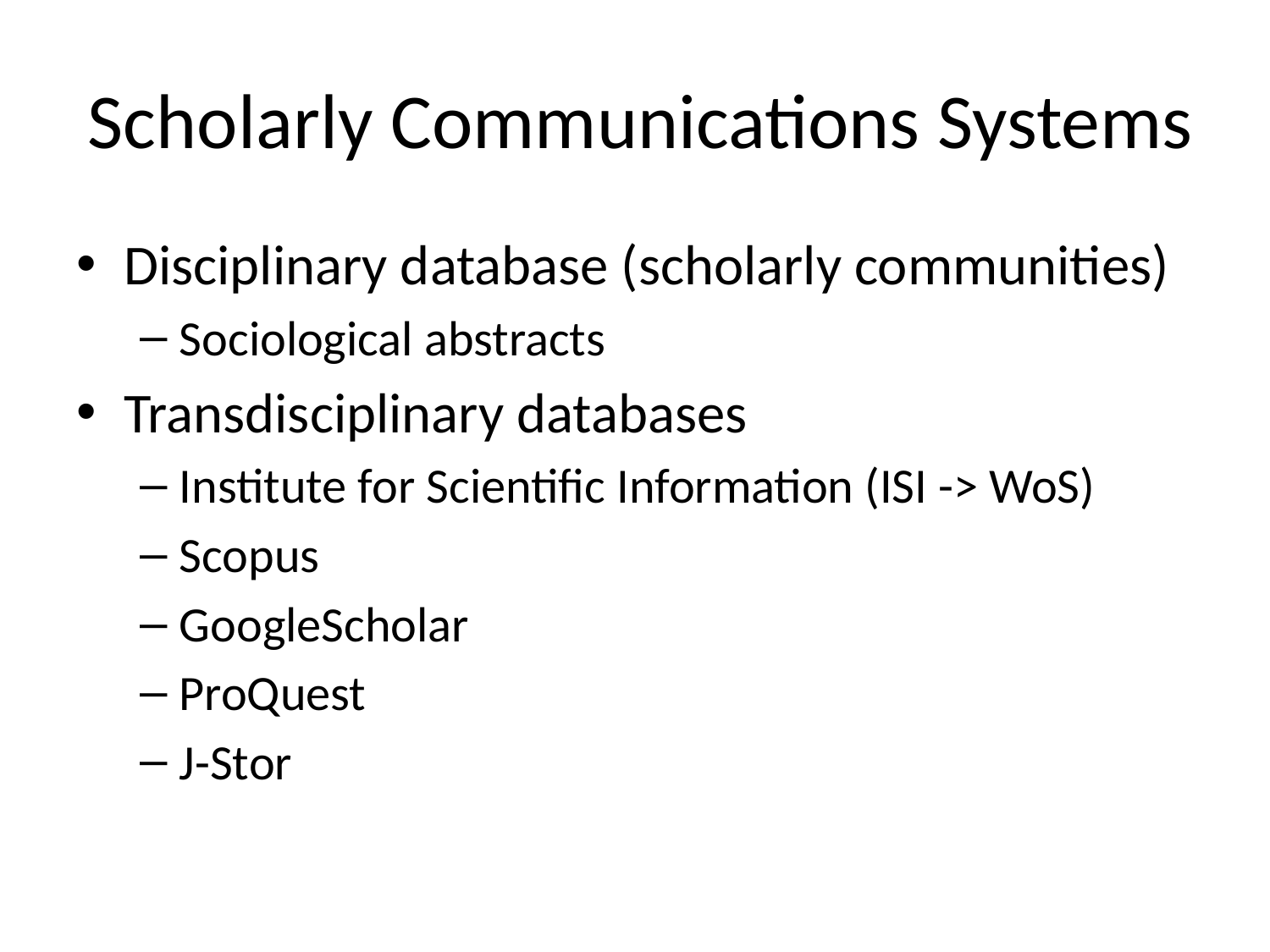

# Scholarly Communications Systems
Disciplinary database (scholarly communities)
Sociological abstracts
Transdisciplinary databases
Institute for Scientific Information (ISI -> WoS)
Scopus
GoogleScholar
ProQuest
J-Stor